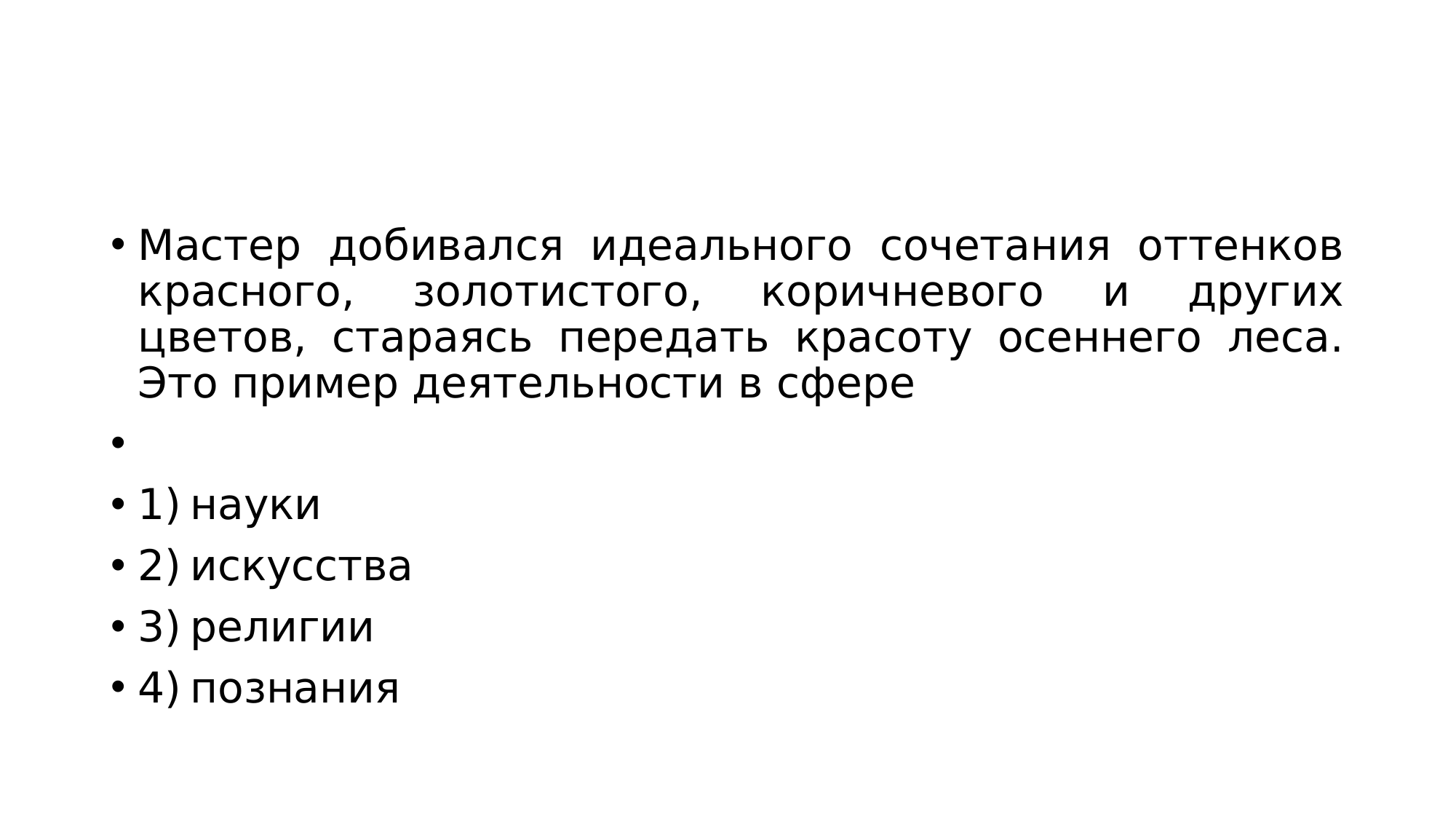

#
Мастер добивался идеального сочетания оттенков красного, золотистого, коричневого и других цветов, стараясь передать красоту осеннего леса. Это пример деятельности в сфере

1) науки
2) искусства
3) религии
4) познания